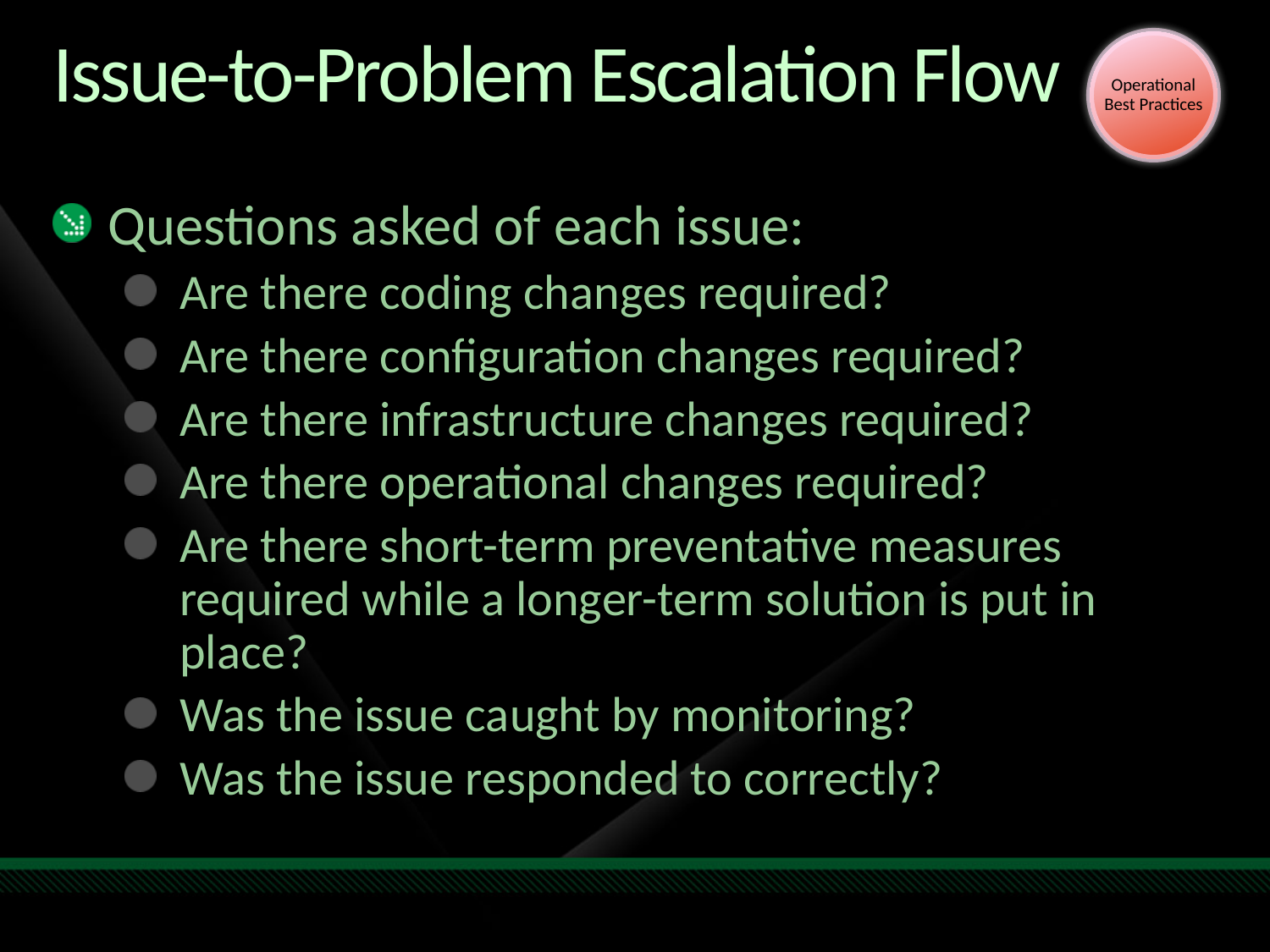

Operational
Best Practices
# Issue-to-Problem Escalation Flow
Questions asked of each issue:
Are there coding changes required?
Are there configuration changes required?
Are there infrastructure changes required?
Are there operational changes required?
Are there short-term preventative measures required while a longer-term solution is put in place?
Was the issue caught by monitoring?
Was the issue responded to correctly?